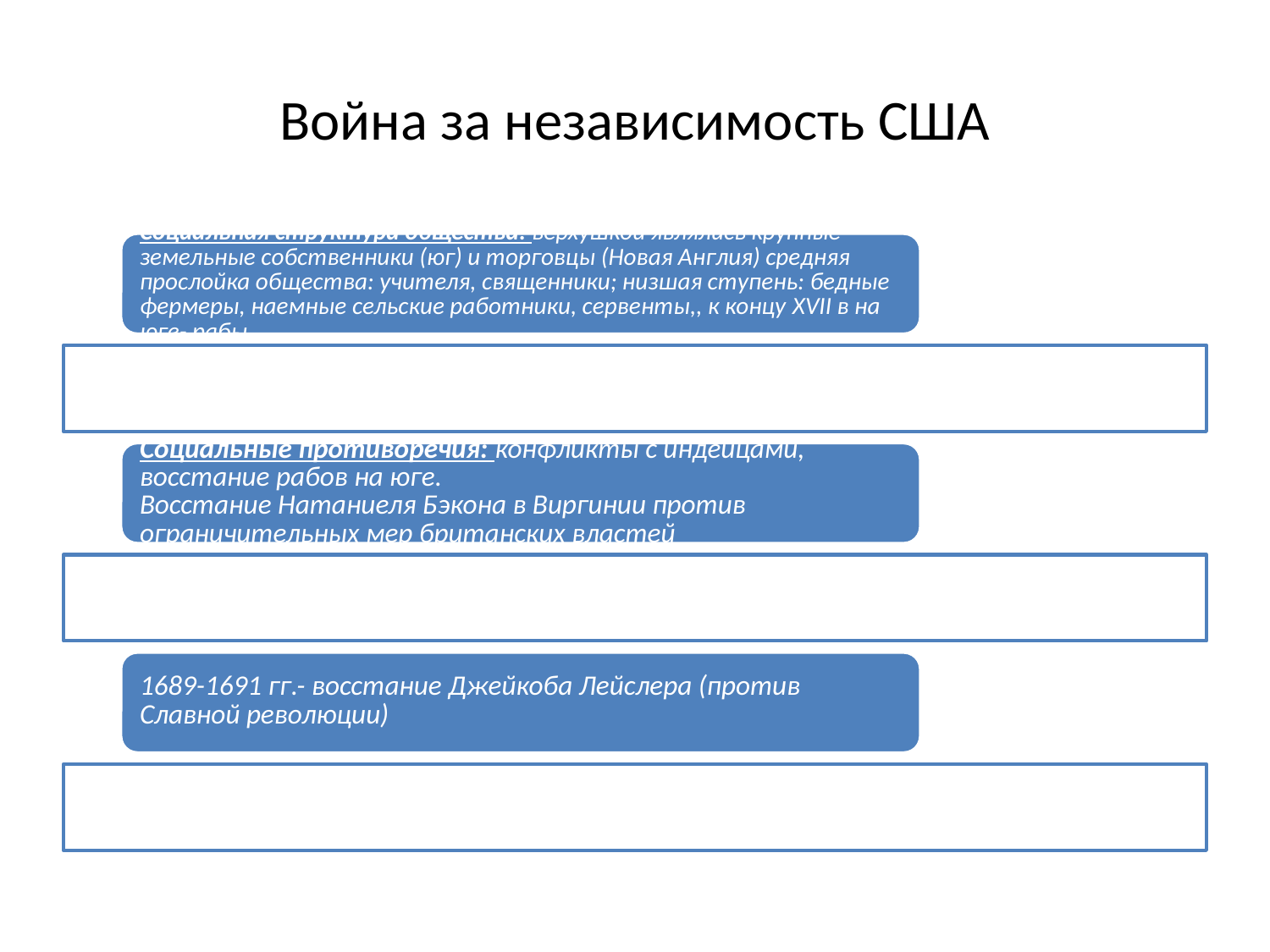

# Война за независимость США
Социальная структура общества: верхушкой являлись крупные земельные собственники (юг) и торговцы (Новая Англия) средняя прослойка общества: учителя, священники; низшая ступень: бедные фермеры, наемные сельские работники, сервенты,, к концу XVII в на юге- рабы
Социальные противоречия: конфликты с индейцами, восстание рабов на юге.
Восстание Натаниеля Бэкона в Виргинии против ограничительных мер британских властей
1689-1691 гг.- восстание Джейкоба Лейслера (против Славной революции)